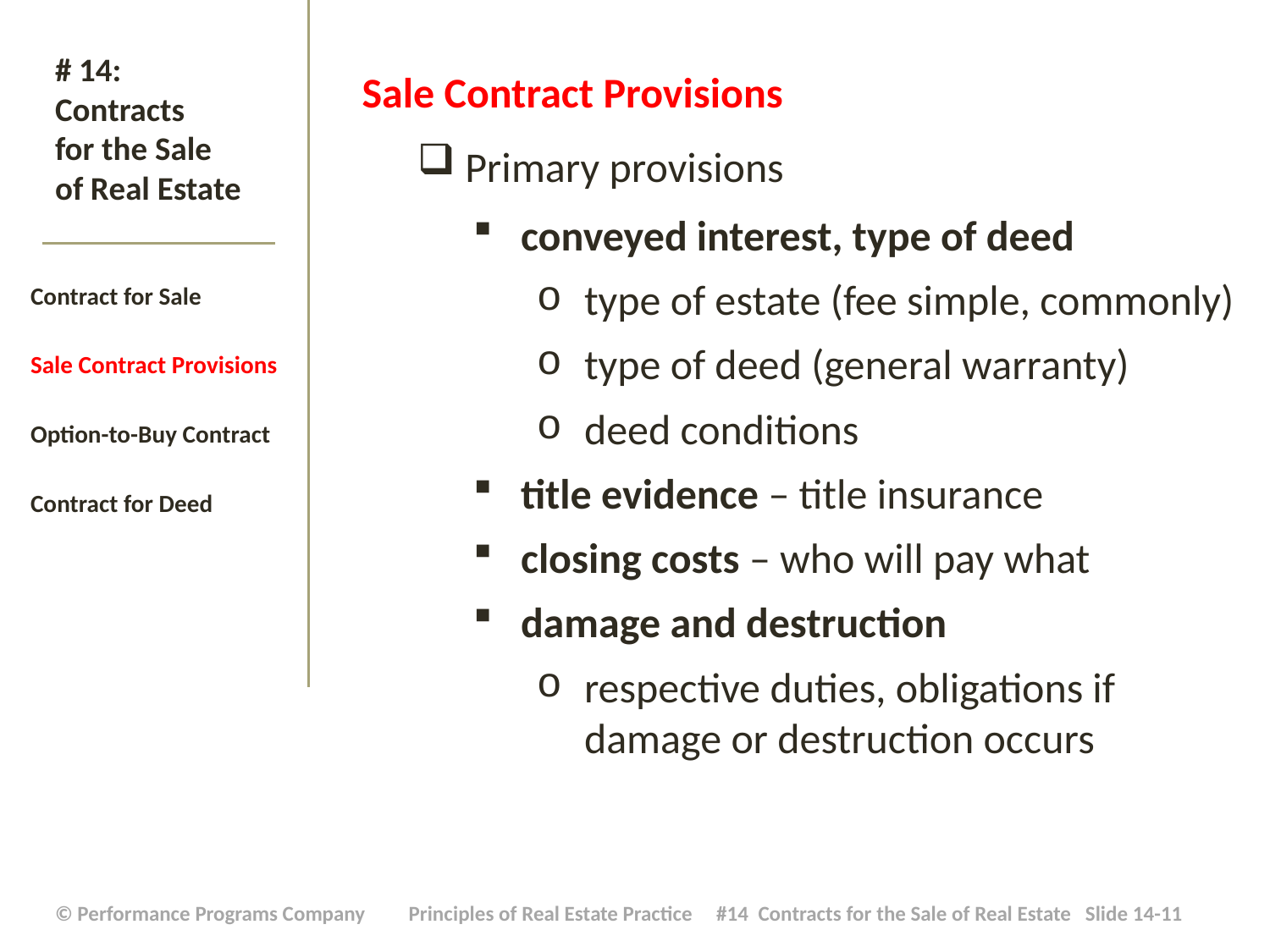

Sale Contract Provisions

Primary provisions

conveyed interest, type of deed
type of estate (fee simple, commonly)
type of deed (general warranty)
deed conditions
title evidence – title insurance
closing costs – who will pay what
damage and destruction
respective duties, obligations if damage or destruction occurs

# # 14: Contracts for the Sale of Real Estate

Contract for Sale

Sale Contract Provisions

Option-to-Buy Contract

Contract for Deed

| © Performance Programs Company Principles of Real Estate Practice #14 Contracts for the Sale of Real Estate Slide 14-11 |
| --- |